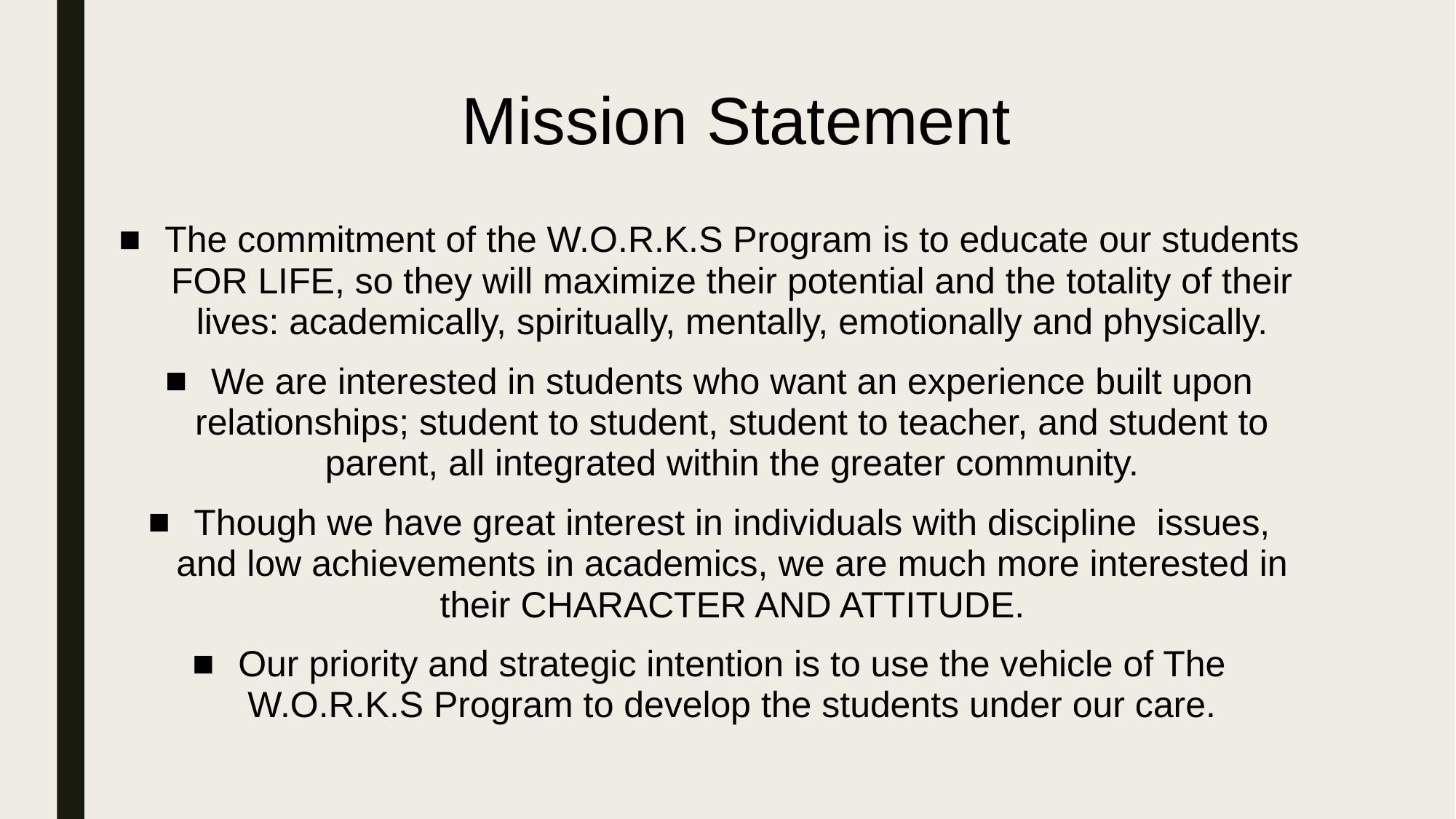

# Mission Statement
The commitment of the W.O.R.K.S Program is to educate our students FOR LIFE, so they will maximize their potential and the totality of their lives: academically, spiritually, mentally, emotionally and physically.
We are interested in students who want an experience built upon relationships; student to student, student to teacher, and student to parent, all integrated within the greater community.
Though we have great interest in individuals with discipline  issues, and low achievements in academics, we are much more interested in their CHARACTER AND ATTITUDE.
Our priority and strategic intention is to use the vehicle of The W.O.R.K.S Program to develop the students under our care.